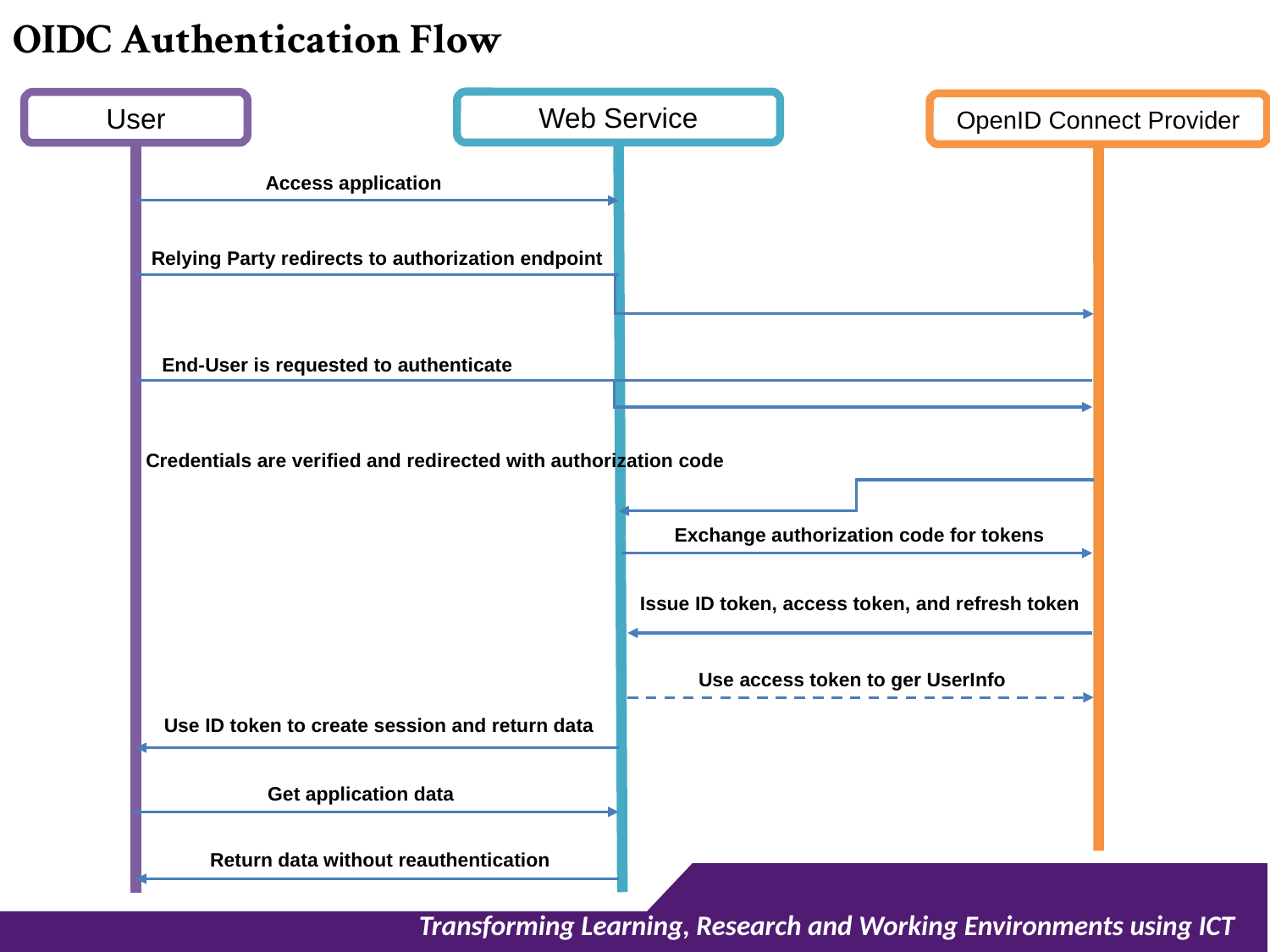

OIDC Authentication Flow
Web Service
User
OpenID Connect Provider
Access application
Relying Party redirects to authorization endpoint
End-User is requested to authenticate
Credentials are verified and redirected with authorization code
Exchange authorization code for tokens
Issue ID token, access token, and refresh token
Use access token to ger UserInfo
Use ID token to create session and return data
Get application data
Return data without reauthentication

Transforming Learning, Research and Working Environments using ICT